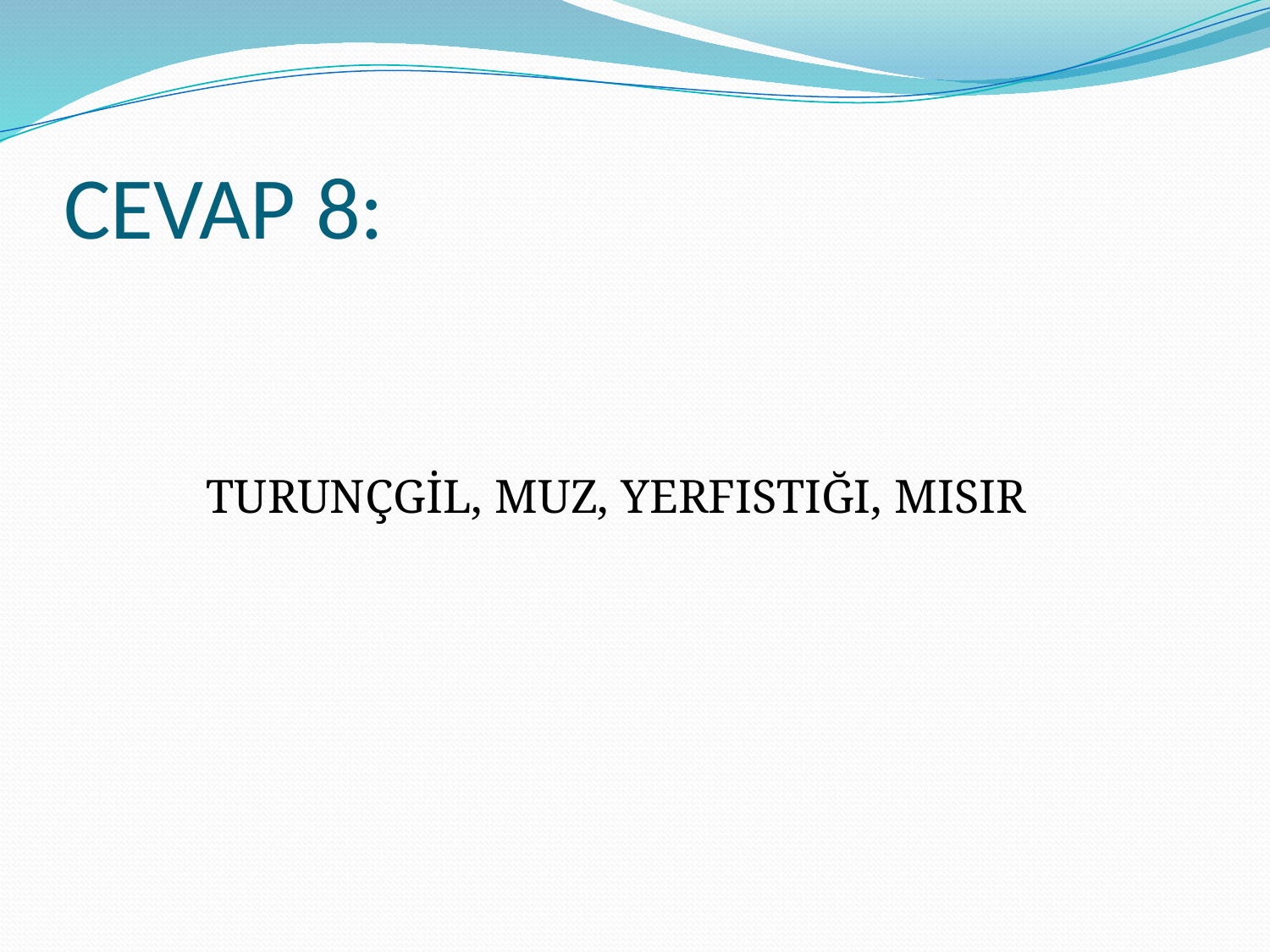

# CEVAP 8:

           TURUNÇGİL, MUZ, YERFISTIĞI, MISIR